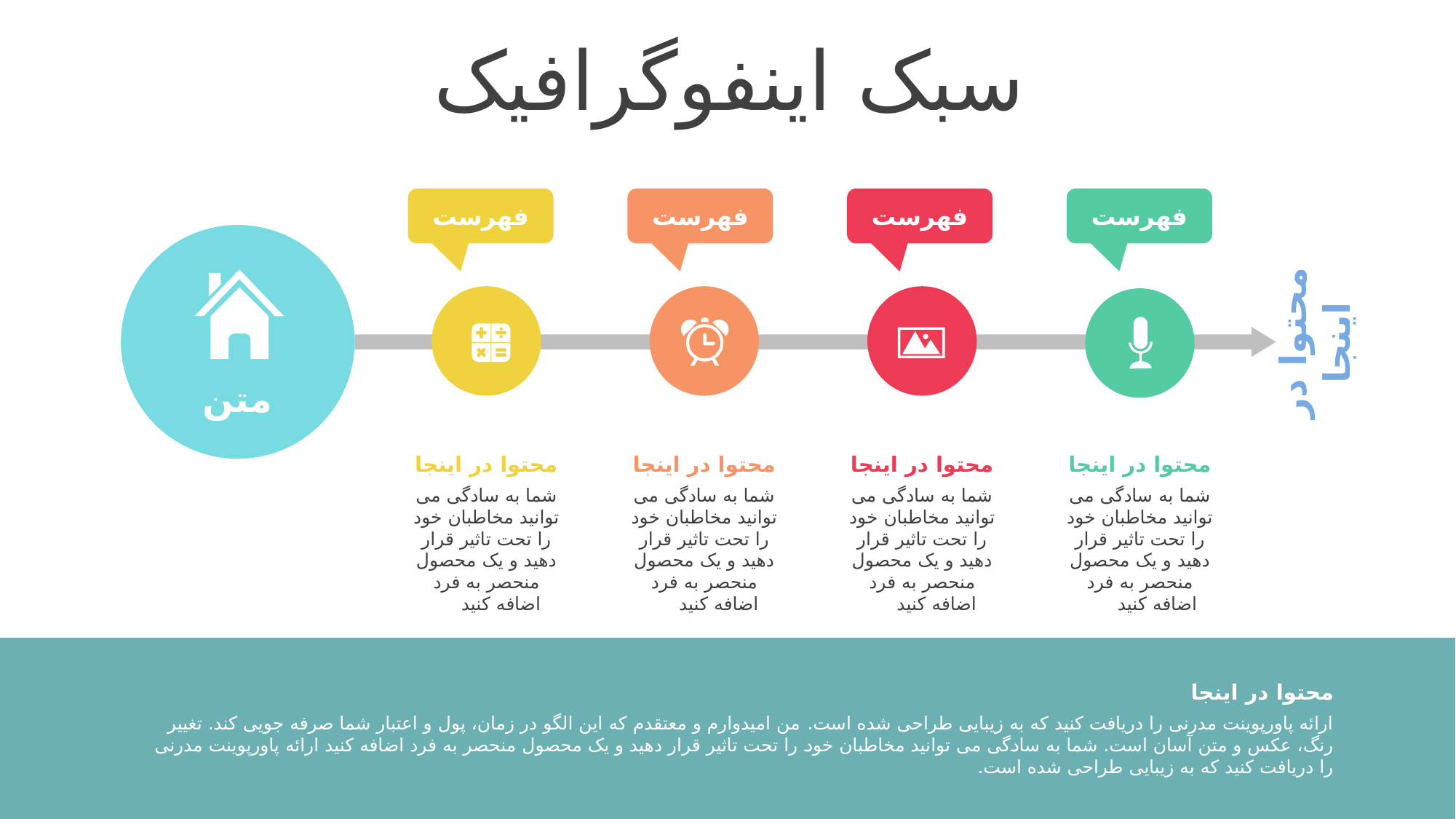

سبک اینفوگرافیک

فهرست

فهرست

فهرست

فهرست

محتوا در اینجا

متن
محتوا در اینجا
شما به سادگی می توانید مخاطبان خود را تحت تاثیر قرار دهید و یک محصول منحصر به فرد اضافه کنید
محتوا در اینجا
شما به سادگی می توانید مخاطبان خود را تحت تاثیر قرار دهید و یک محصول منحصر به فرد اضافه کنید
محتوا در اینجا
شما به سادگی می توانید مخاطبان خود را تحت تاثیر قرار دهید و یک محصول منحصر به فرد اضافه کنید
محتوا در اینجا
شما به سادگی می توانید مخاطبان خود را تحت تاثیر قرار دهید و یک محصول منحصر به فرد اضافه کنید

محتوا در اینجا
ارائه پاورپوینت مدرنی را دریافت کنید که به زیبایی طراحی شده است. من امیدوارم و معتقدم که این الگو در زمان، پول و اعتبار شما صرفه جویی کند. تغییر رنگ، عکس و متن آسان است. شما به سادگی می توانید مخاطبان خود را تحت تاثیر قرار دهید و یک محصول منحصر به فرد اضافه کنید ارائه پاورپوینت مدرنی را دریافت کنید که به زیبایی طراحی شده است.